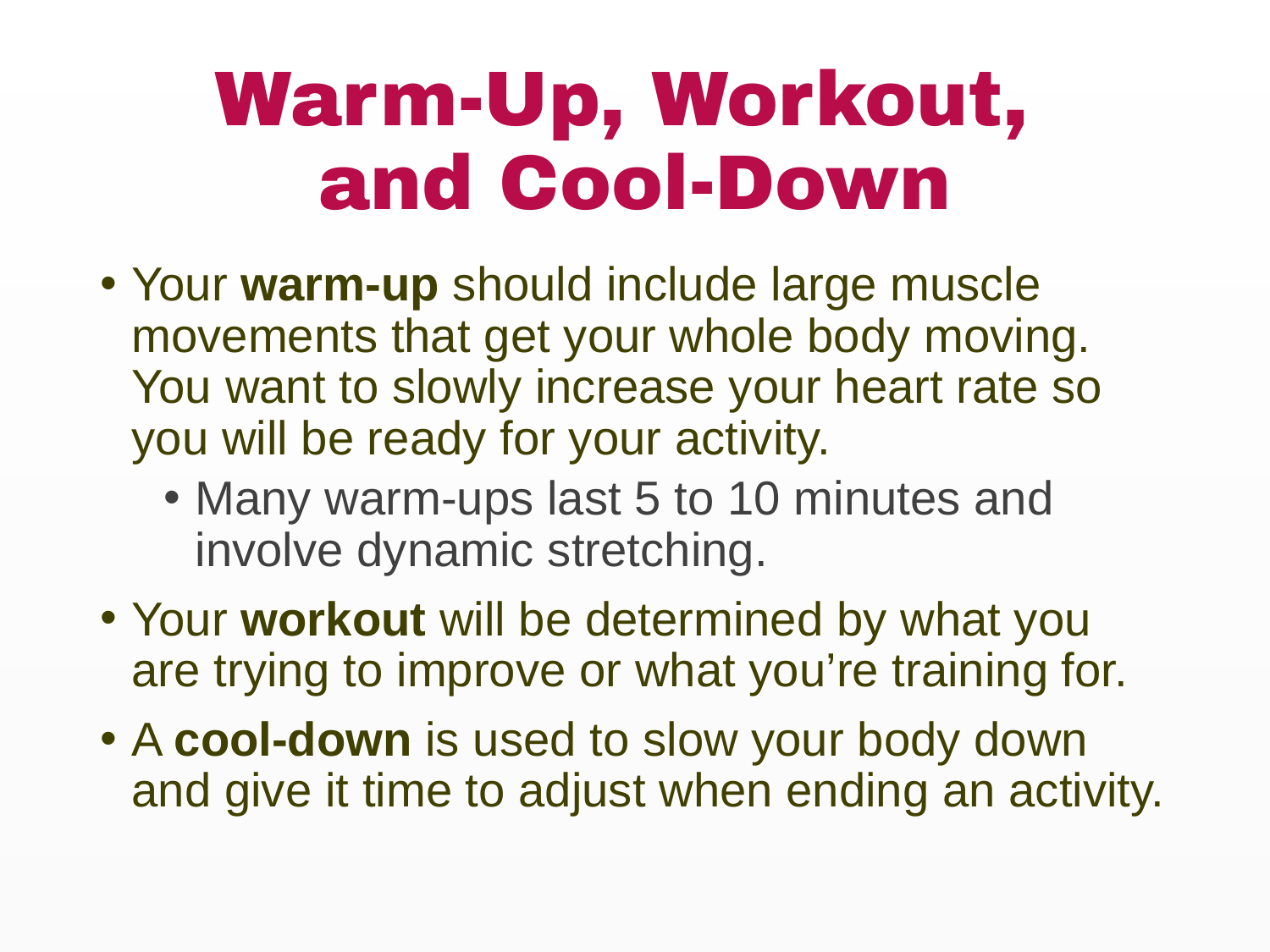

# Warm-Up, Workout, and Cool-Down
Your warm-up should include large muscle movements that get your whole body moving. You want to slowly increase your heart rate so you will be ready for your activity.
Many warm-ups last 5 to 10 minutes and involve dynamic stretching.
Your workout will be determined by what you are trying to improve or what you’re training for.
A cool-down is used to slow your body down and give it time to adjust when ending an activity.